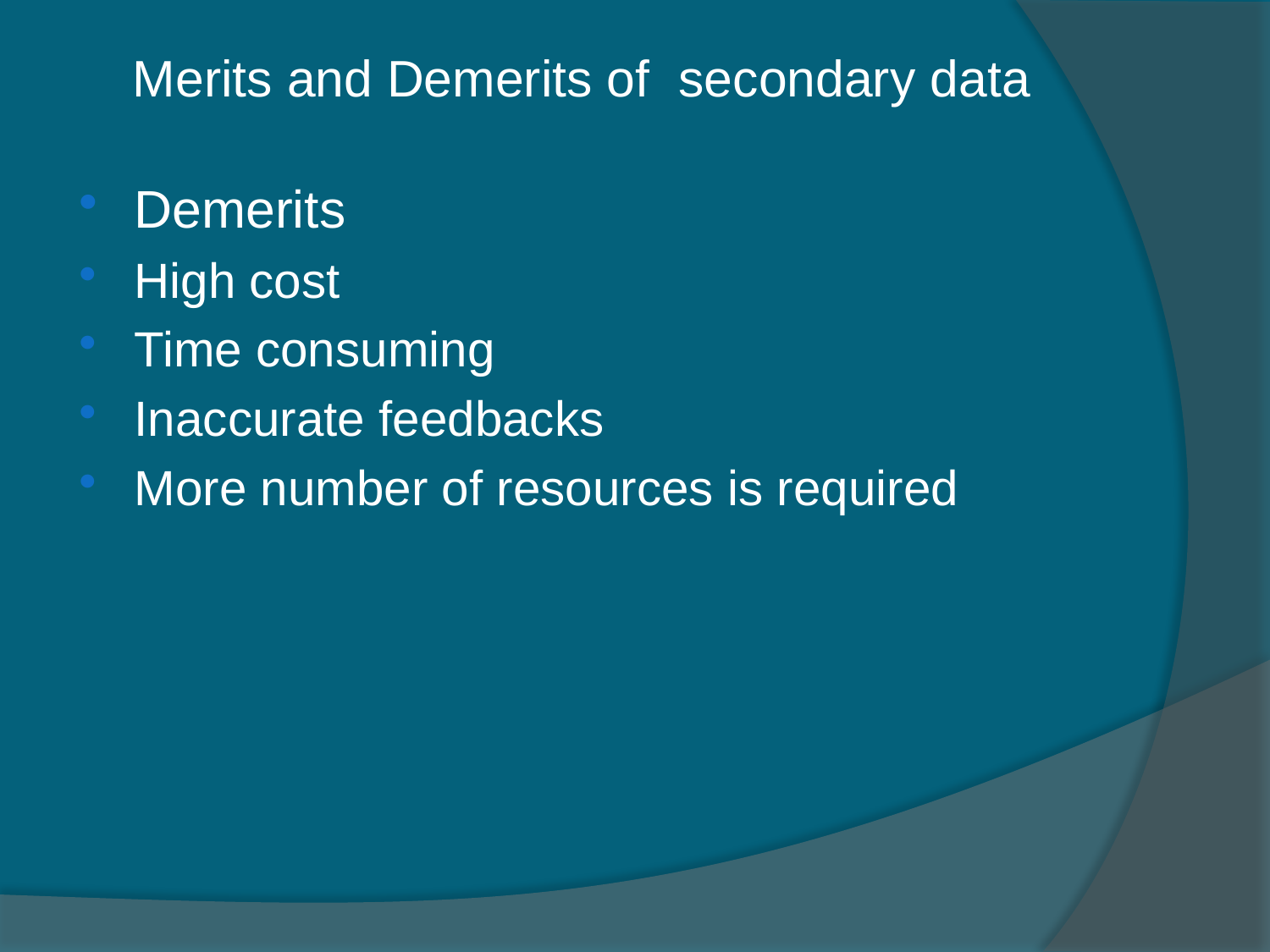

# Merits and Demerits of  secondary data
Demerits
High cost
Time consuming
Inaccurate feedbacks
More number of resources is required